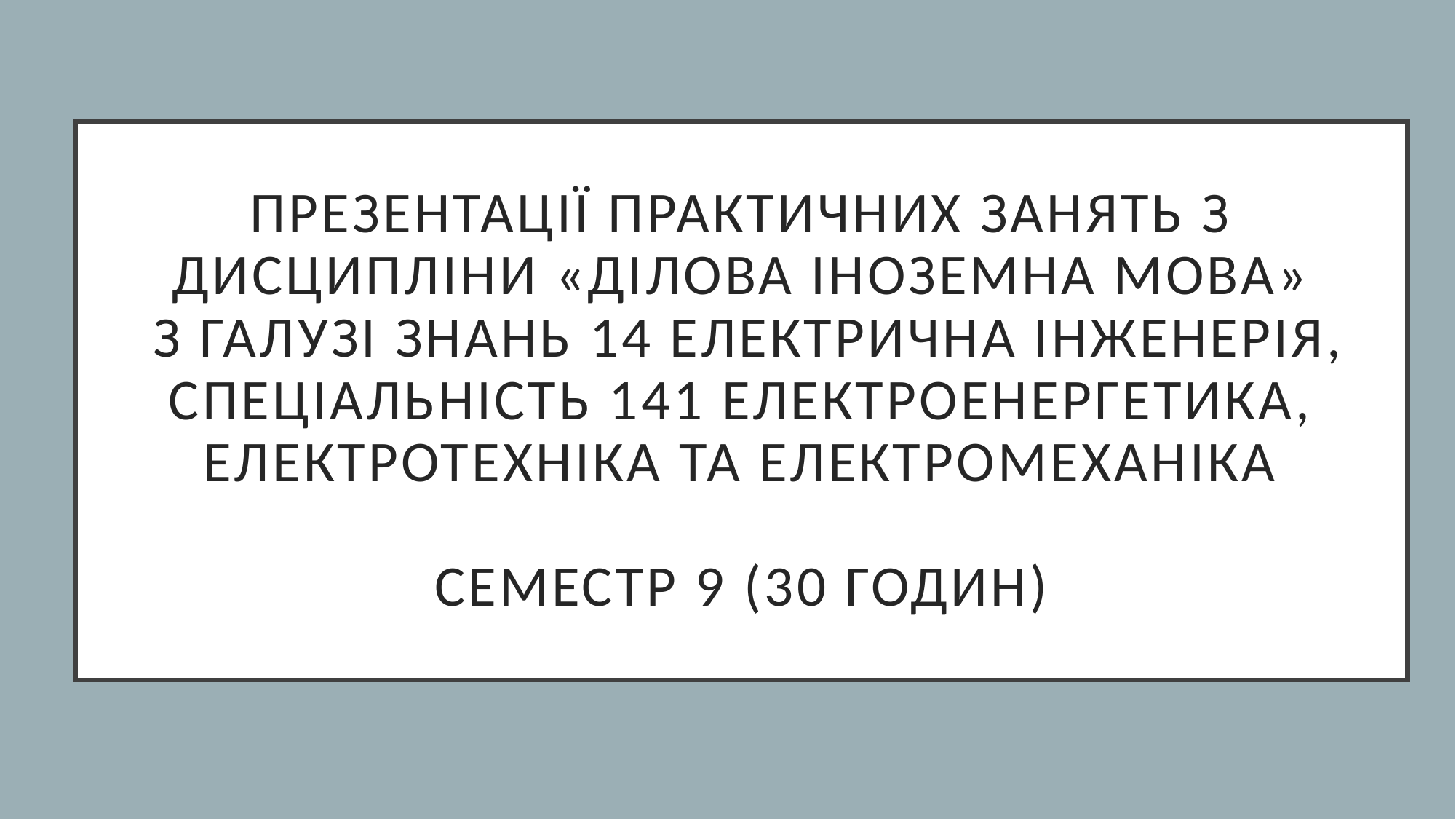

# Презентації практичних занять з дисципліни «Ділова іноземна мова» з галузі знань 14 Електрична інженерія, спеціальність 141 Електроенергетика, електротехніка та електромеханіка Семестр 9 (30 годин)